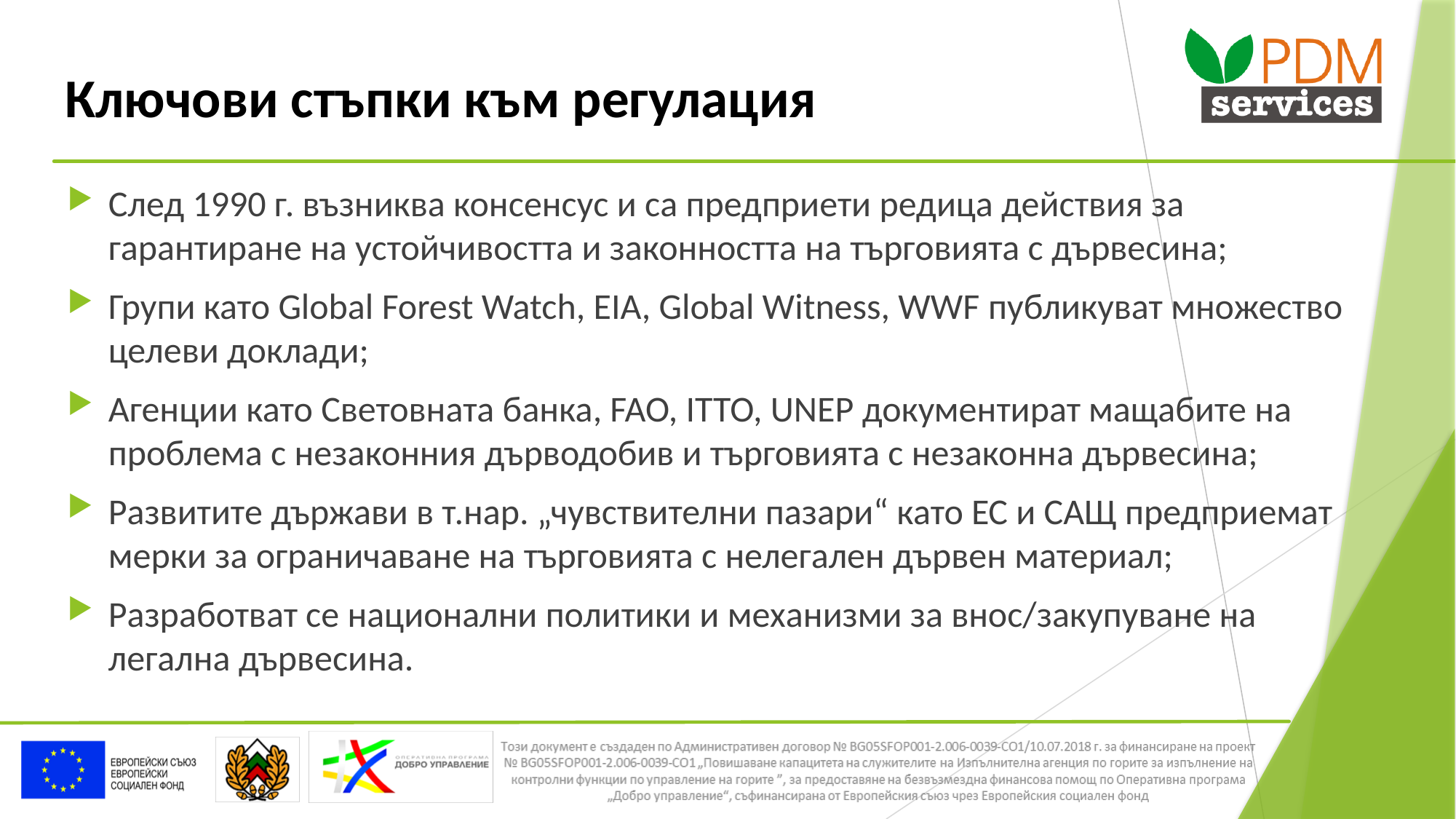

# Ключови стъпки към регулация
След 1990 г. възниква консенсус и са предприети редица действия за гарантиране на устойчивостта и законността на търговията с дървесина;
Групи като Global Forest Watch, EIA, Global Witness, WWF публикуват множество целеви доклади;
Агенции като Световната банка, FAO, ITTO, UNEP документират мащабите на проблема с незаконния дърводобив и търговията с незаконна дървесина;
Развитите държави в т.нар. „чувствителни пазари“ като ЕС и САЩ предприемат мерки за ограничаване на търговията с нелегален дървен материал;
Разработват се национални политики и механизми за внос/закупуване на легална дървесина.